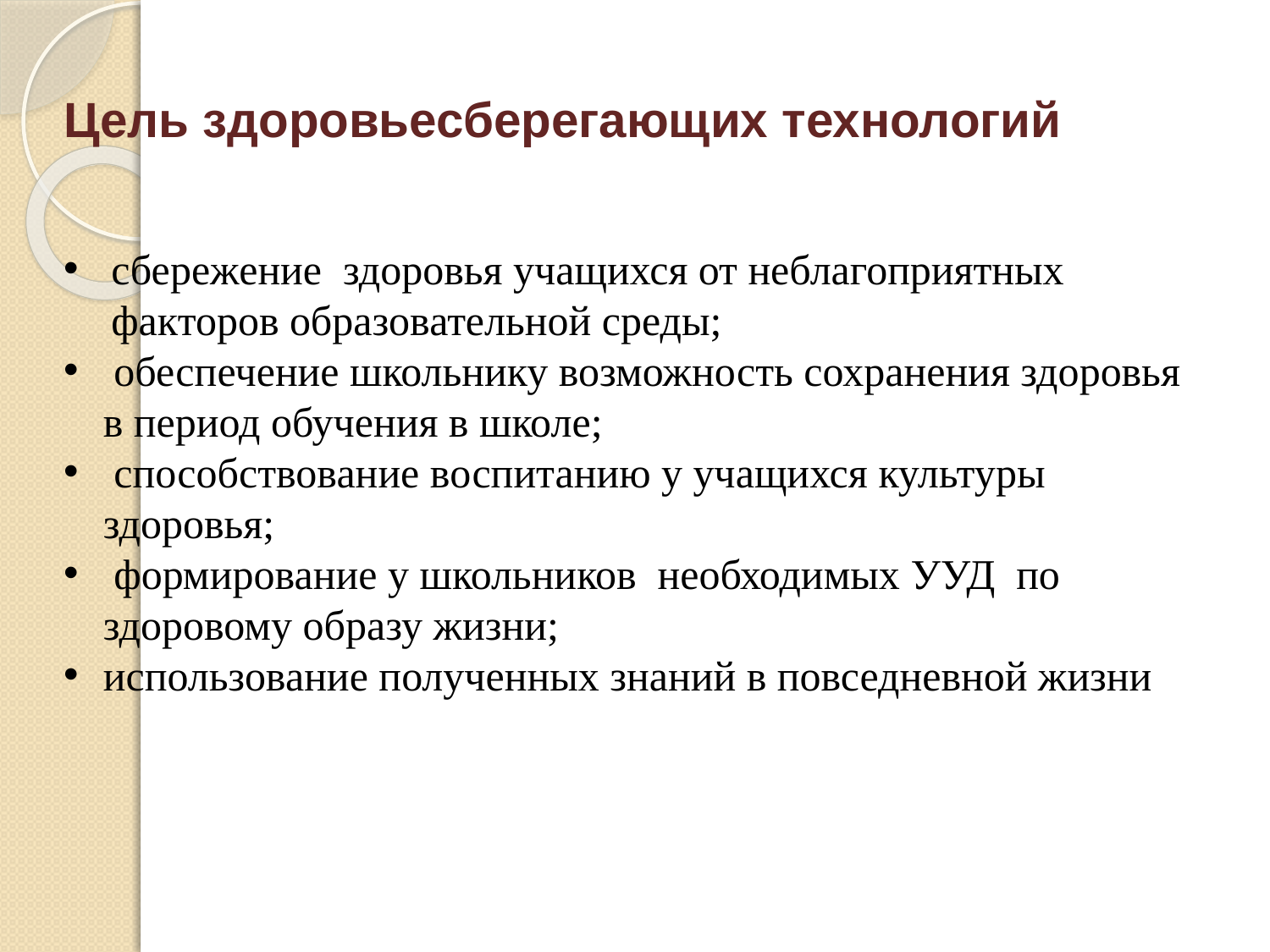

# Цель здоровьесберегающих технологий

сбережение  здоровья учащихся от неблагоприятных факторов образовательной среды;
 обеспечение школьнику возможность сохранения здоровья в период обучения в школе;
 способствование воспитанию у учащихся культуры здоровья;
 формирование у школьников  необходимых УУД  по здоровому образу жизни;
использование полученных знаний в повседневной жизни